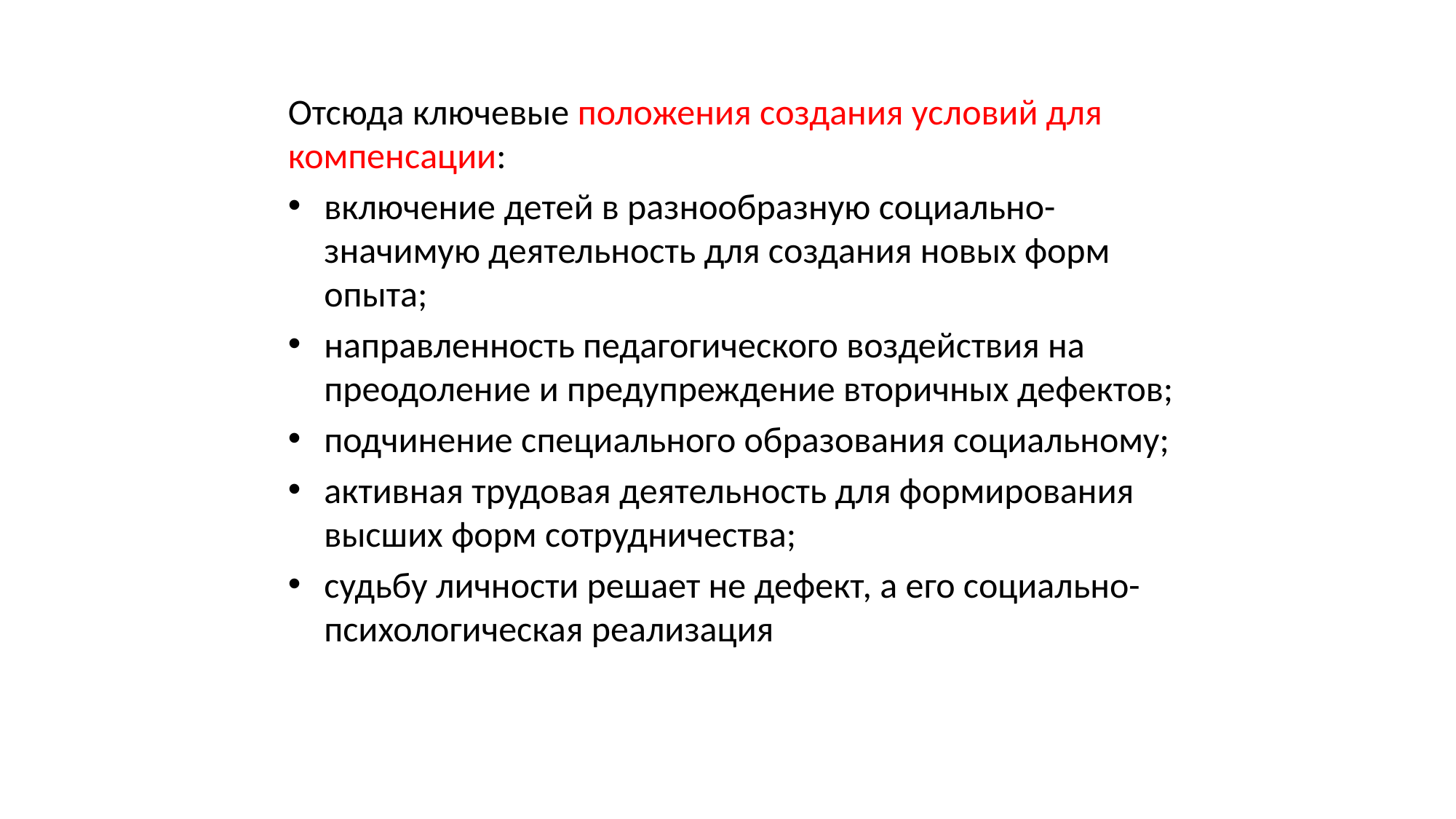

Отсюда ключевые положения создания условий для компенсации:
включение детей в разнообразную социально-значимую деятельность для создания новых форм опыта;
направленность педагогического воздействия на преодоление и предупреждение вторичных дефектов;
подчинение специального образования социальному;
активная трудовая деятельность для формирования высших форм сотрудничества;
судьбу личности решает не дефект, а его социально-психологическая реализация